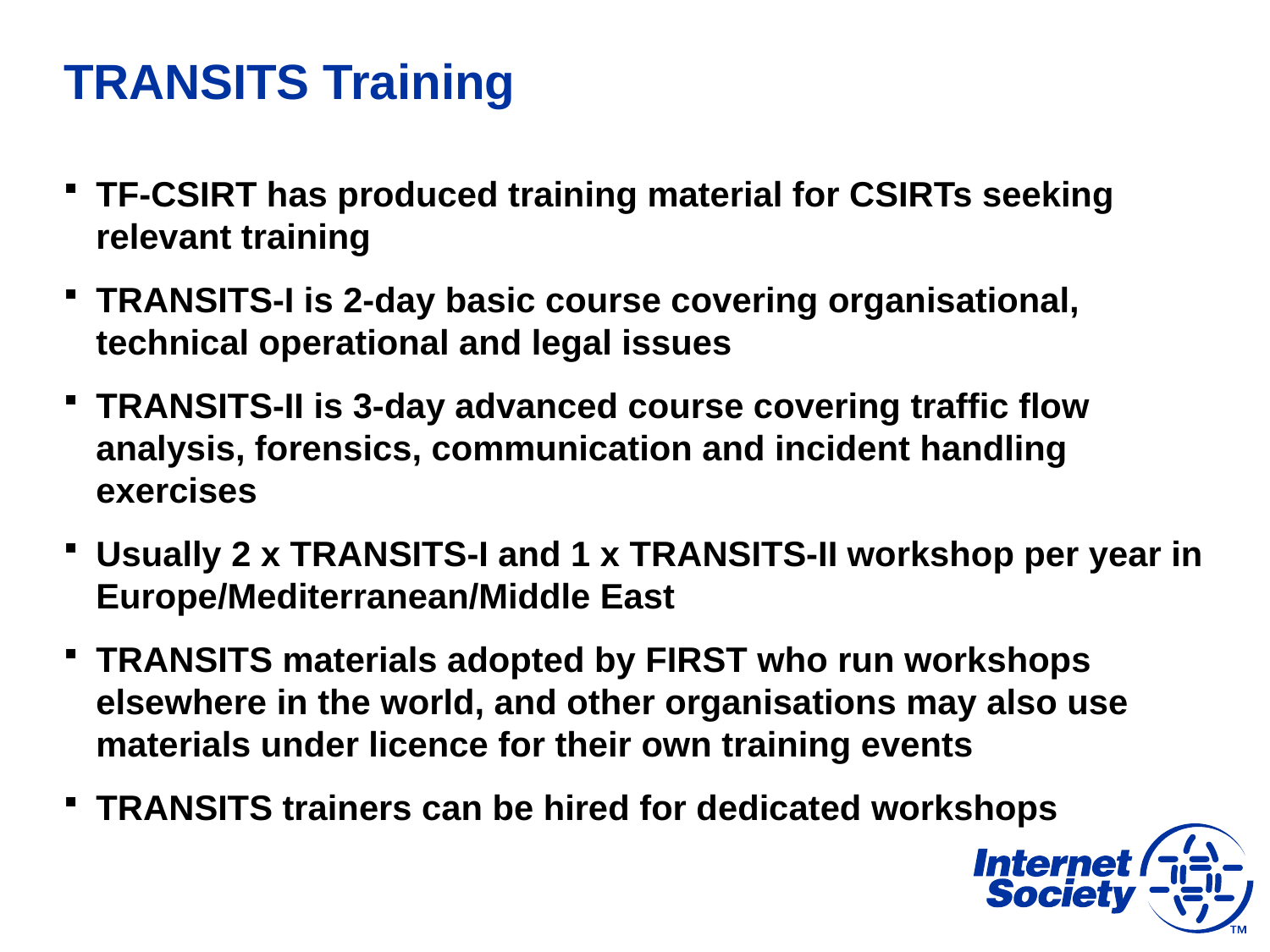

# TRANSITS Training
TF-CSIRT has produced training material for CSIRTs seeking relevant training
TRANSITS-I is 2-day basic course covering organisational, technical operational and legal issues
TRANSITS-II is 3-day advanced course covering traffic flow analysis, forensics, communication and incident handling exercises
Usually 2 x TRANSITS-I and 1 x TRANSITS-II workshop per year in Europe/Mediterranean/Middle East
TRANSITS materials adopted by FIRST who run workshops elsewhere in the world, and other organisations may also use materials under licence for their own training events
TRANSITS trainers can be hired for dedicated workshops